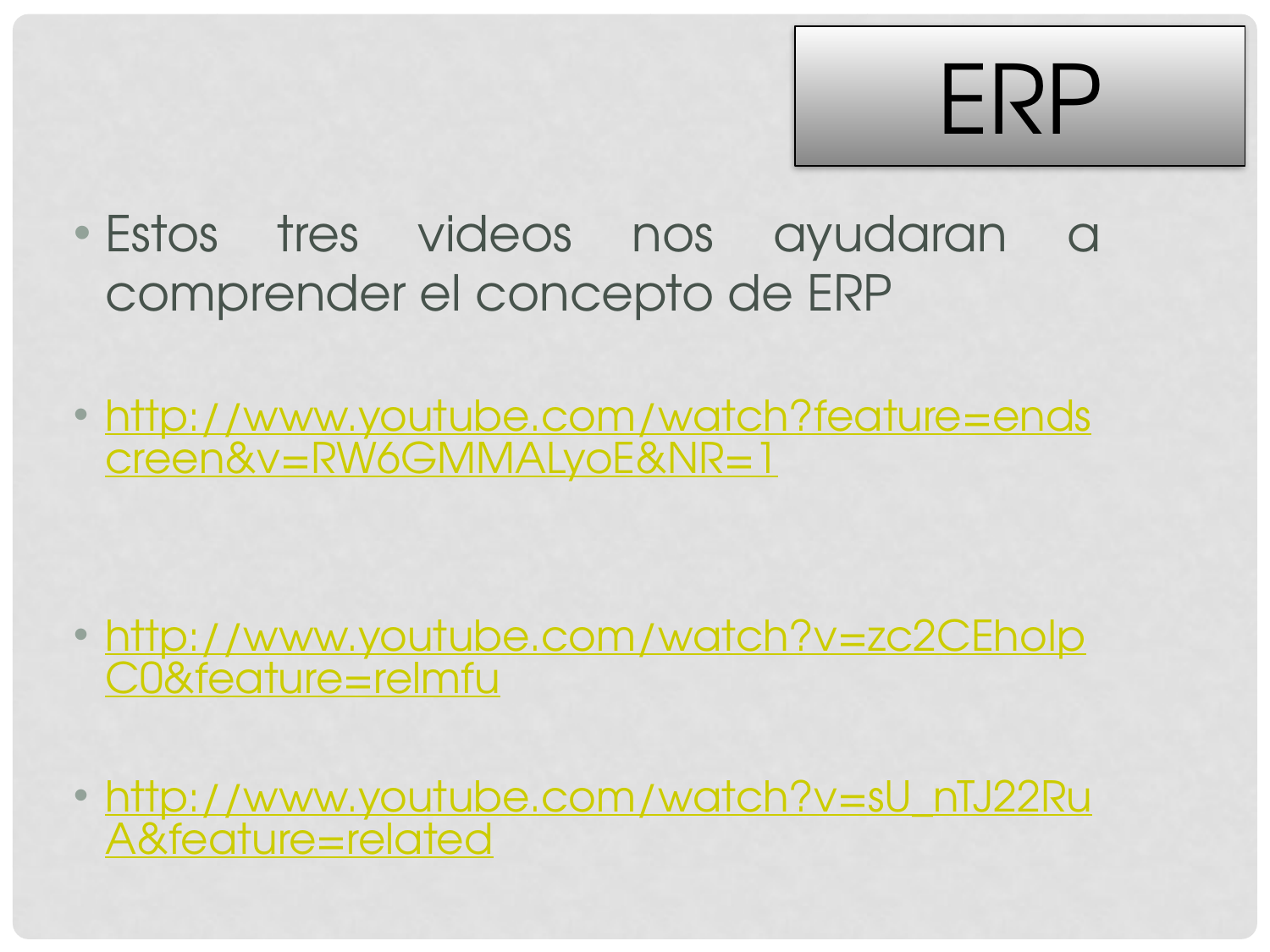

ERP
Estos tres videos nos ayudaran a comprender el concepto de ERP

http://www.youtube.com/watch?feature=endscreen&v=RW6GMMALyoE&NR=1

http://www.youtube.com/watch?v=zc2CEhoIpC0&feature=relmfu

http://www.youtube.com/watch?v=sU_nTJ22RuA&feature=related